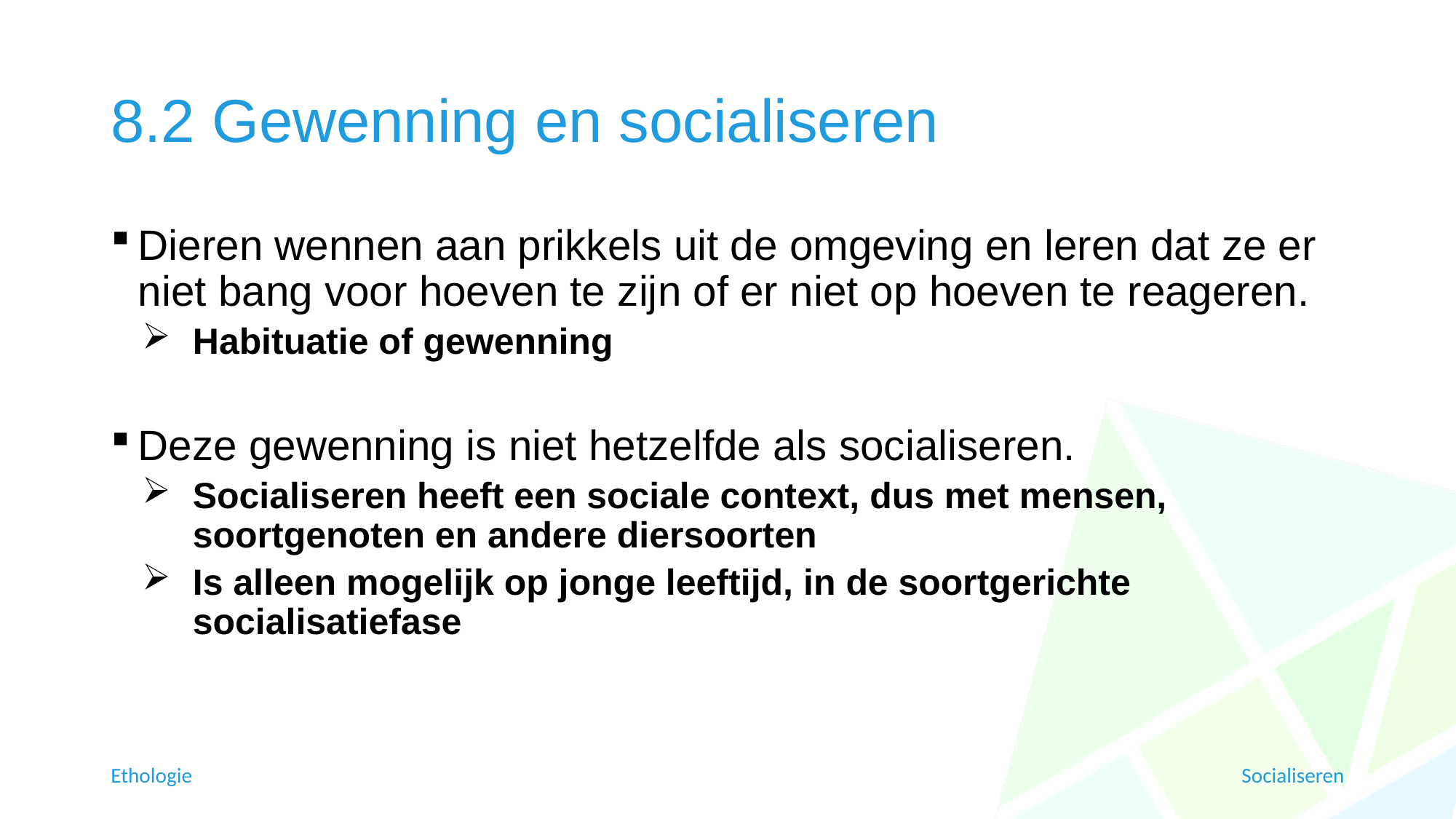

# 8.2 Gewenning en socialiseren
Dieren wennen aan prikkels uit de omgeving en leren dat ze er niet bang voor hoeven te zijn of er niet op hoeven te reageren.
Habituatie of gewenning

Deze gewenning is niet hetzelfde als socialiseren.
Socialiseren heeft een sociale context, dus met mensen, soortgenoten en andere diersoorten
Is alleen mogelijk op jonge leeftijd, in de soortgerichte socialisatiefase
Ethologie
Socialiseren